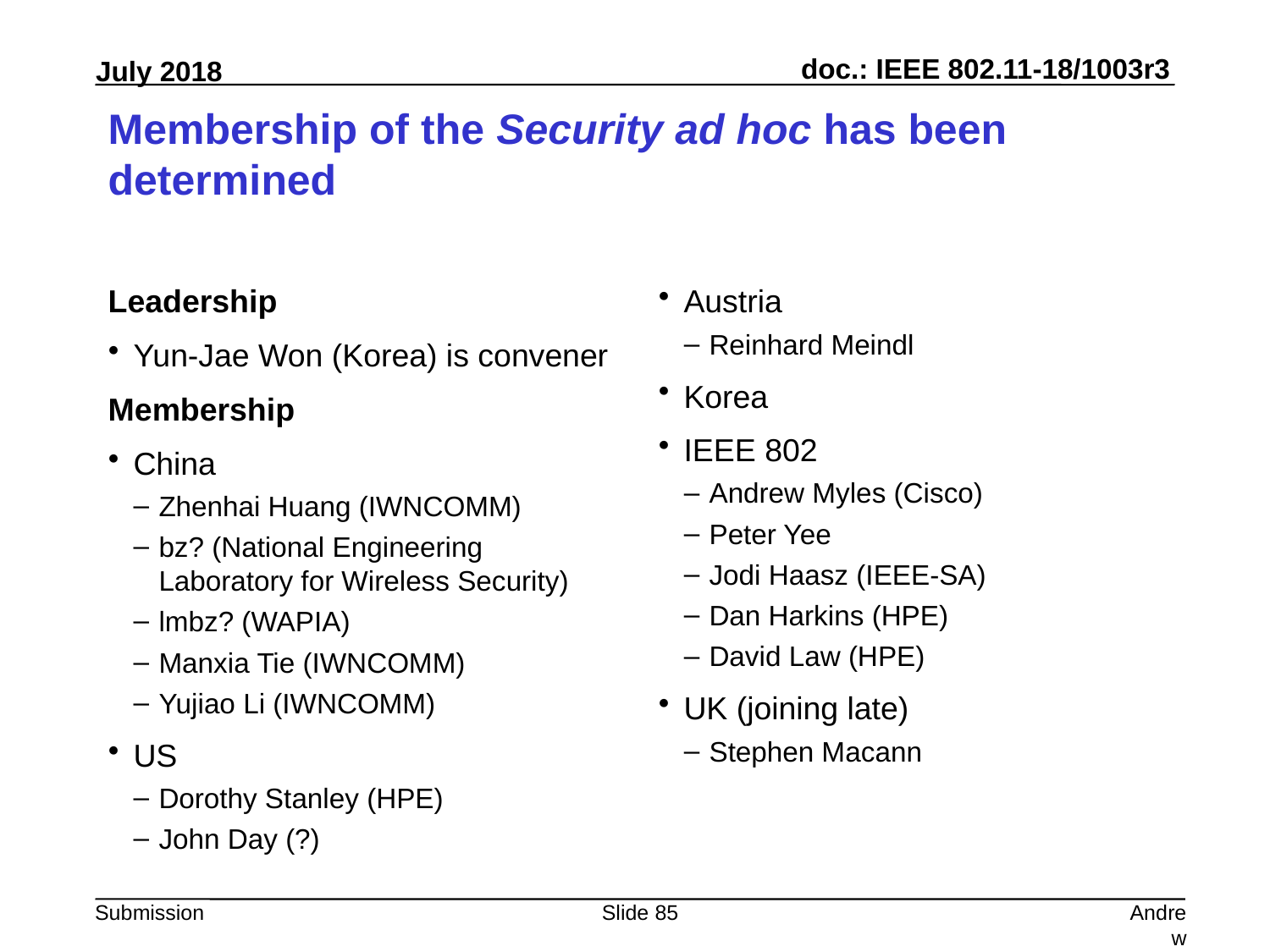

# Membership of the Security ad hoc has been determined
Leadership
Yun-Jae Won (Korea) is convener
Membership
China
Zhenhai Huang (IWNCOMM)
bz? (National Engineering Laboratory for Wireless Security)
lmbz? (WAPIA)
Manxia Tie (IWNCOMM)
Yujiao Li (IWNCOMM)
US
Dorothy Stanley (HPE)
John Day (?)

Austria
Reinhard Meindl
Korea
IEEE 802
Andrew Myles (Cisco)
Peter Yee
Jodi Haasz (IEEE-SA)
Dan Harkins (HPE)
David Law (HPE)
UK (joining late)
Stephen Macann

Slide 85
Andrew Myles, Cisco